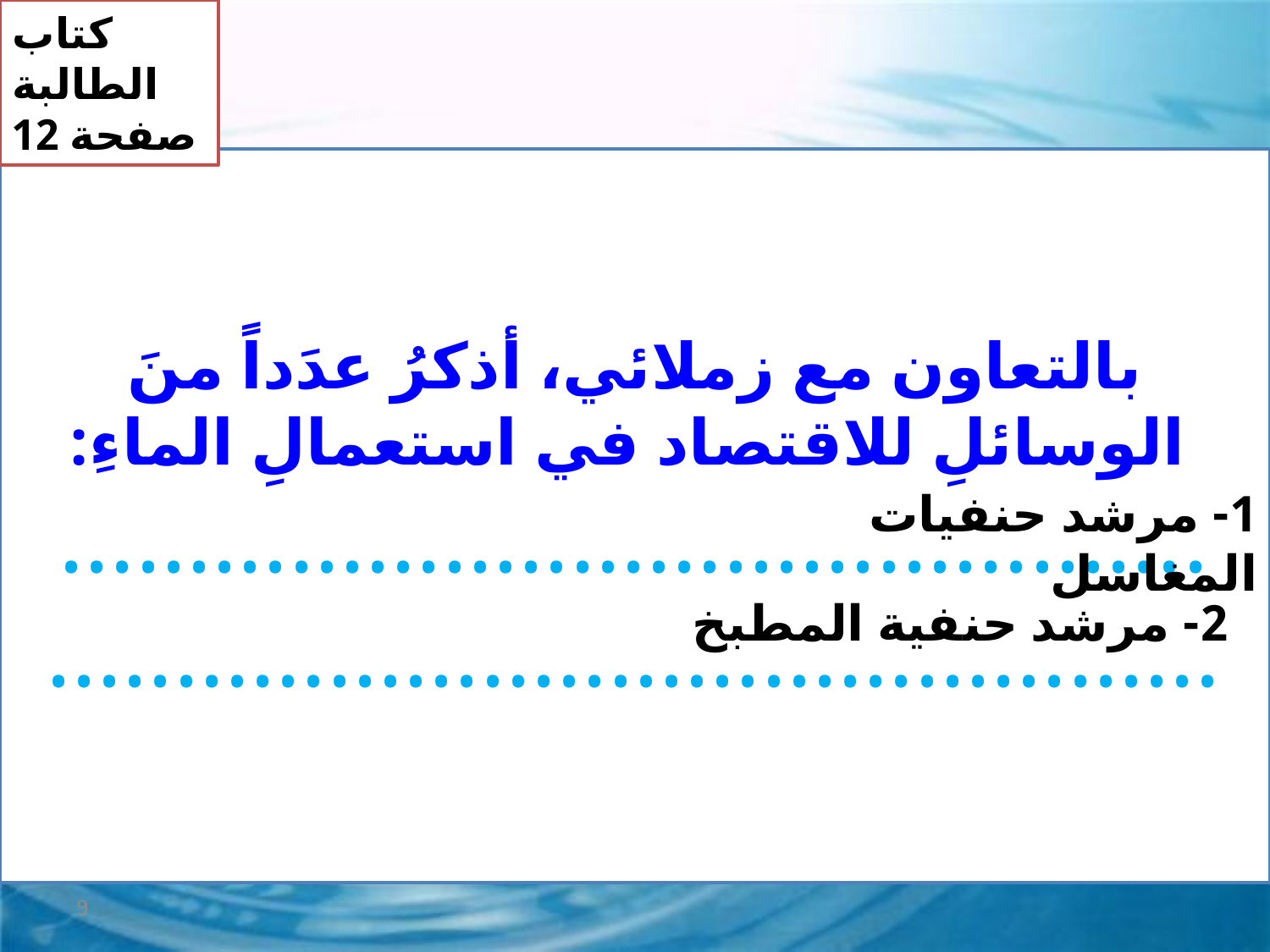

كتاب الطالبة صفحة 12
بالتعاون مع زملائي، أذكرُ عدَداً منَ
 الوسائلِ للاقتصاد في استعمالِ الماءِ:
.............................................
..............................................
1- مرشد حنفيات المغاسل
2- مرشد حنفية المطبخ
9